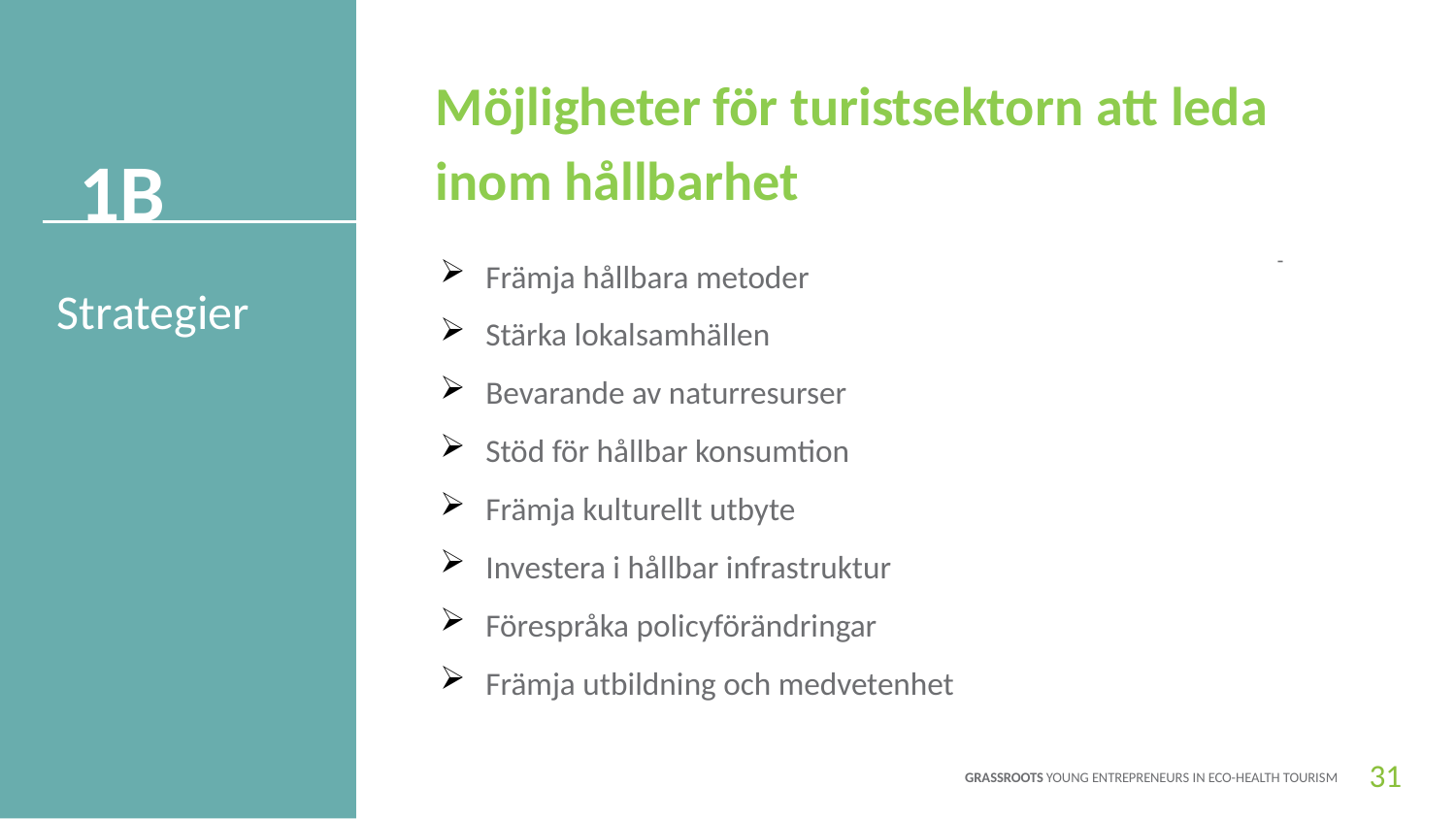

Möjligheter för turistsektorn att leda inom hållbarhet

1B

Främja hållbara metoder
Stärka lokalsamhällen
Bevarande av naturresurser
Stöd för hållbar konsumtion
Främja kulturellt utbyte
Investera i hållbar infrastruktur
Förespråka policyförändringar
Främja utbildning och medvetenhet
-
Strategier
31